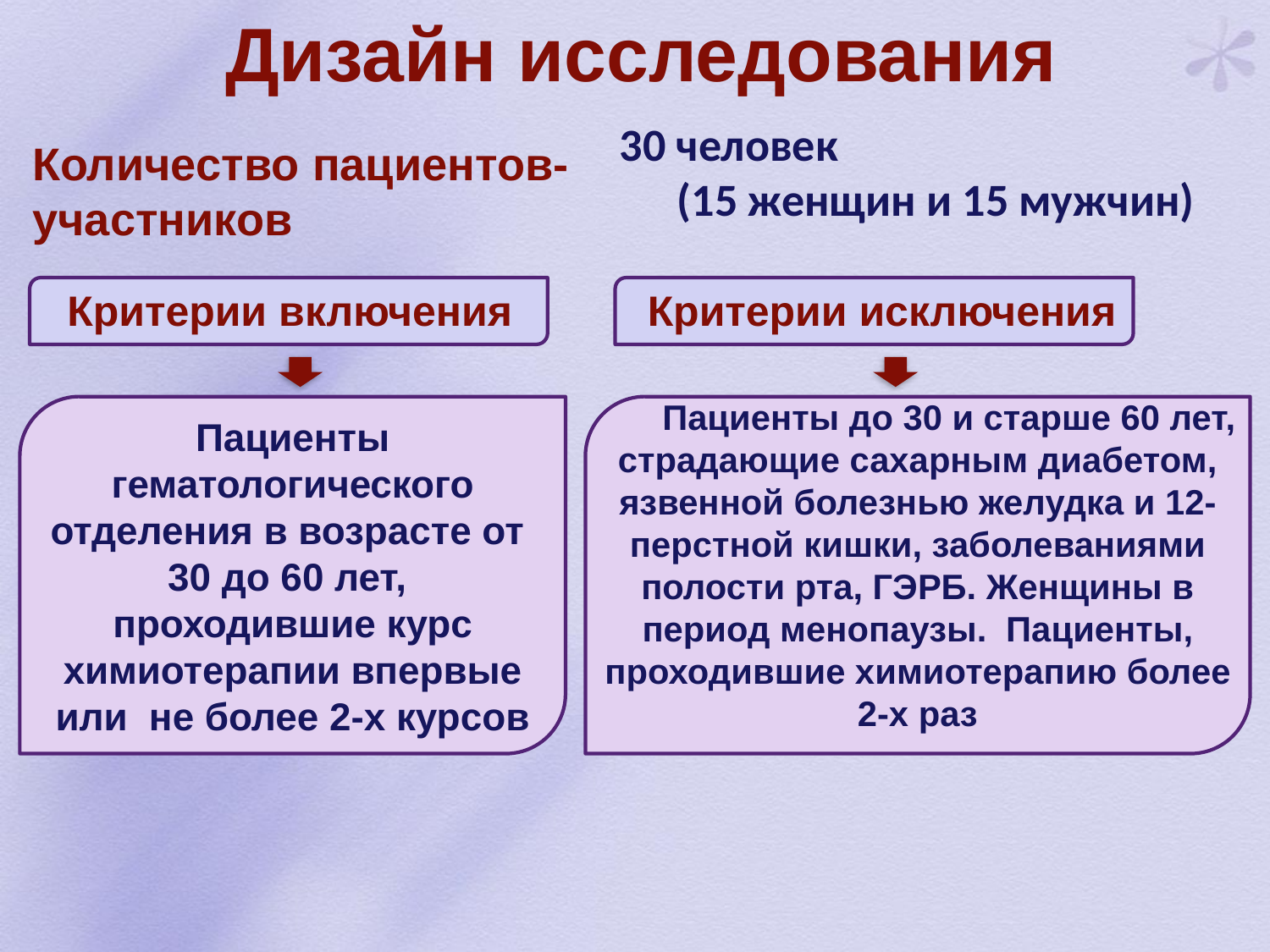

Дизайн исследования
30 человек                                         (15 женщин и 15 мужчин)
Количество пациентов-участников

Критерии включения

Критерии исключения

Пациенты до 30 и старше 60 лет, страдающие сахарным диабетом, язвенной болезнью желудка и 12-перстной кишки, заболеваниями полости рта, ГЭРБ. Женщины в период менопаузы.  Пациенты, проходившие химиотерапию более 2-х раз

Пациенты гематологического отделения в возрасте от  30 до 60 лет,  проходившие курс химиотерапии впервые или  не более 2-х курсов